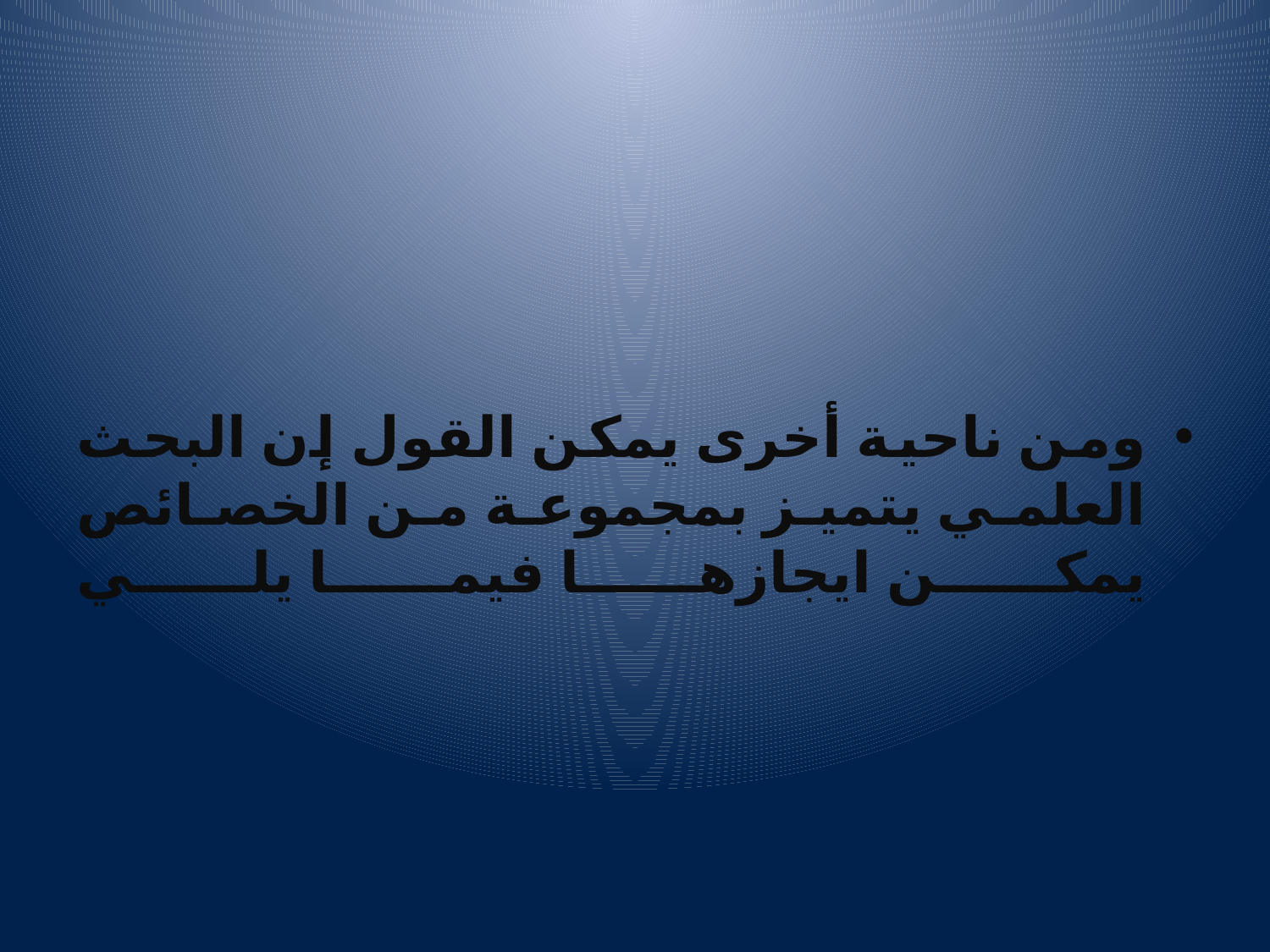

#
ومن ناحية أخرى يمكن القول إن البحث العلمي يتميز بمجموعة من الخصائص يمكن ايجازها فيما يلي